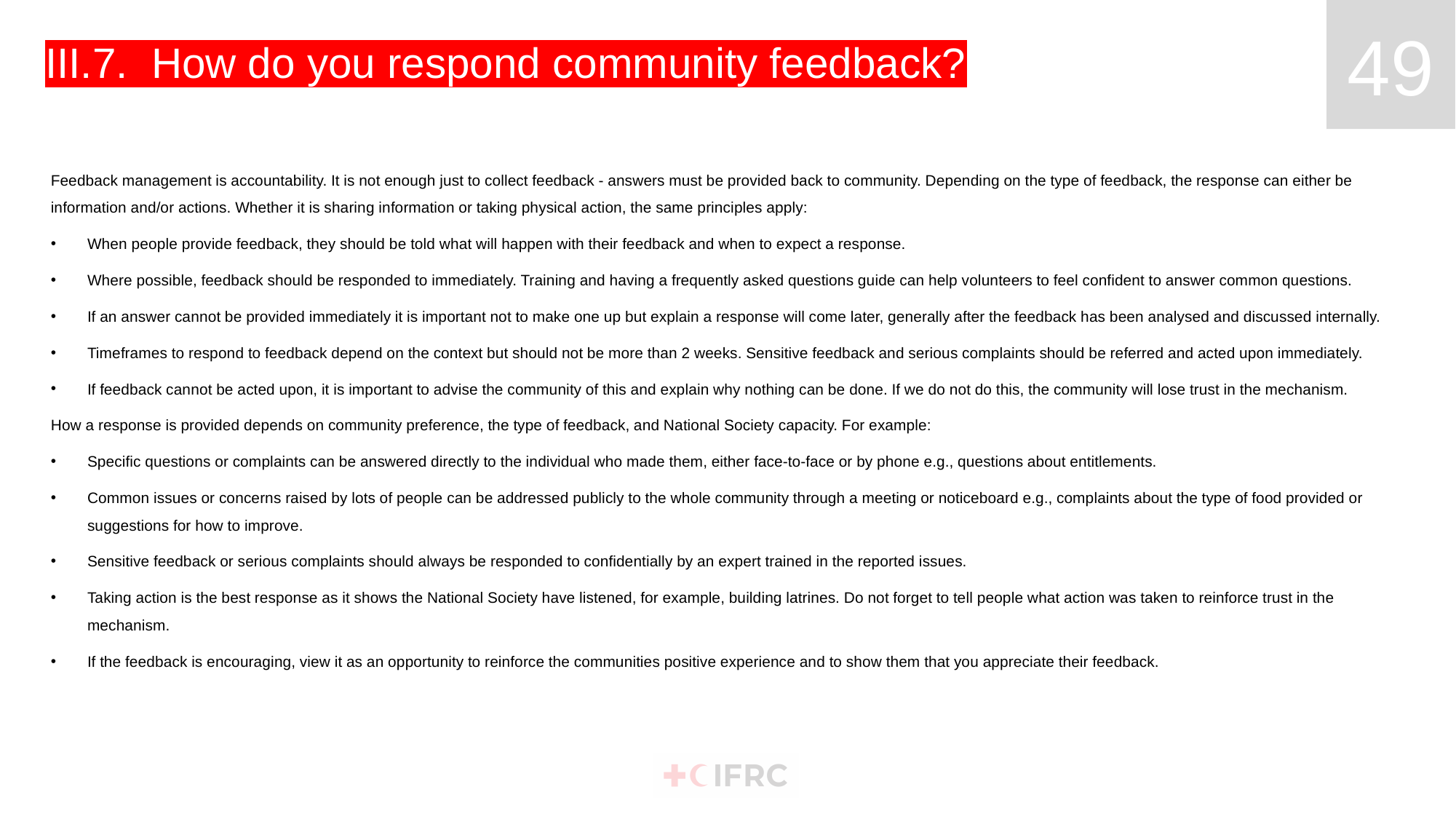

# III.7.  How do you respond community feedback?
Feedback management is accountability. It is not enough just to collect feedback - answers must be provided back to community. Depending on the type of feedback, the response can either be information and/or actions. Whether it is sharing information or taking physical action, the same principles apply:
When people provide feedback, they should be told what will happen with their feedback and when to expect a response.
Where possible, feedback should be responded to immediately. Training and having a frequently asked questions guide can help volunteers to feel confident to answer common questions.
If an answer cannot be provided immediately it is important not to make one up but explain a response will come later, generally after the feedback has been analysed and discussed internally.
Timeframes to respond to feedback depend on the context but should not be more than 2 weeks. Sensitive feedback and serious complaints should be referred and acted upon immediately.
If feedback cannot be acted upon, it is important to advise the community of this and explain why nothing can be done. If we do not do this, the community will lose trust in the mechanism.
How a response is provided depends on community preference, the type of feedback, and National Society capacity. For example:
Specific questions or complaints can be answered directly to the individual who made them, either face-to-face or by phone e.g., questions about entitlements.
Common issues or concerns raised by lots of people can be addressed publicly to the whole community through a meeting or noticeboard e.g., complaints about the type of food provided or suggestions for how to improve.
Sensitive feedback or serious complaints should always be responded to confidentially by an expert trained in the reported issues.
Taking action is the best response as it shows the National Society have listened, for example, building latrines. Do not forget to tell people what action was taken to reinforce trust in the mechanism.
If the feedback is encouraging, view it as an opportunity to reinforce the communities positive experience and to show them that you appreciate their feedback.